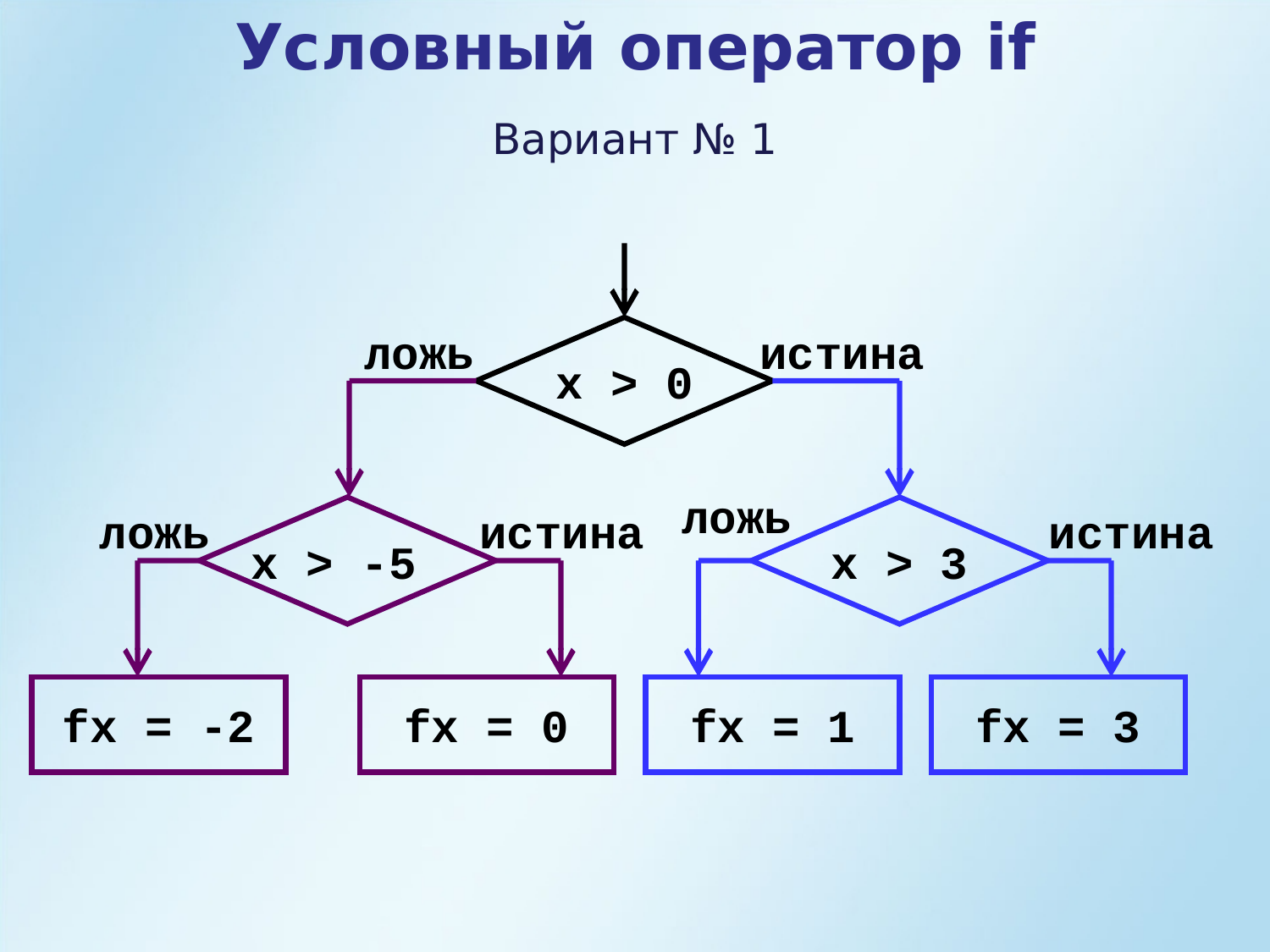

Условный оператор if
Вариант № 1

ложь
x > 0
истина

ложь
ложь
x > -5
истина
x > 3
истина

fx = -2
fx = 0
fx = 1
fx = 3